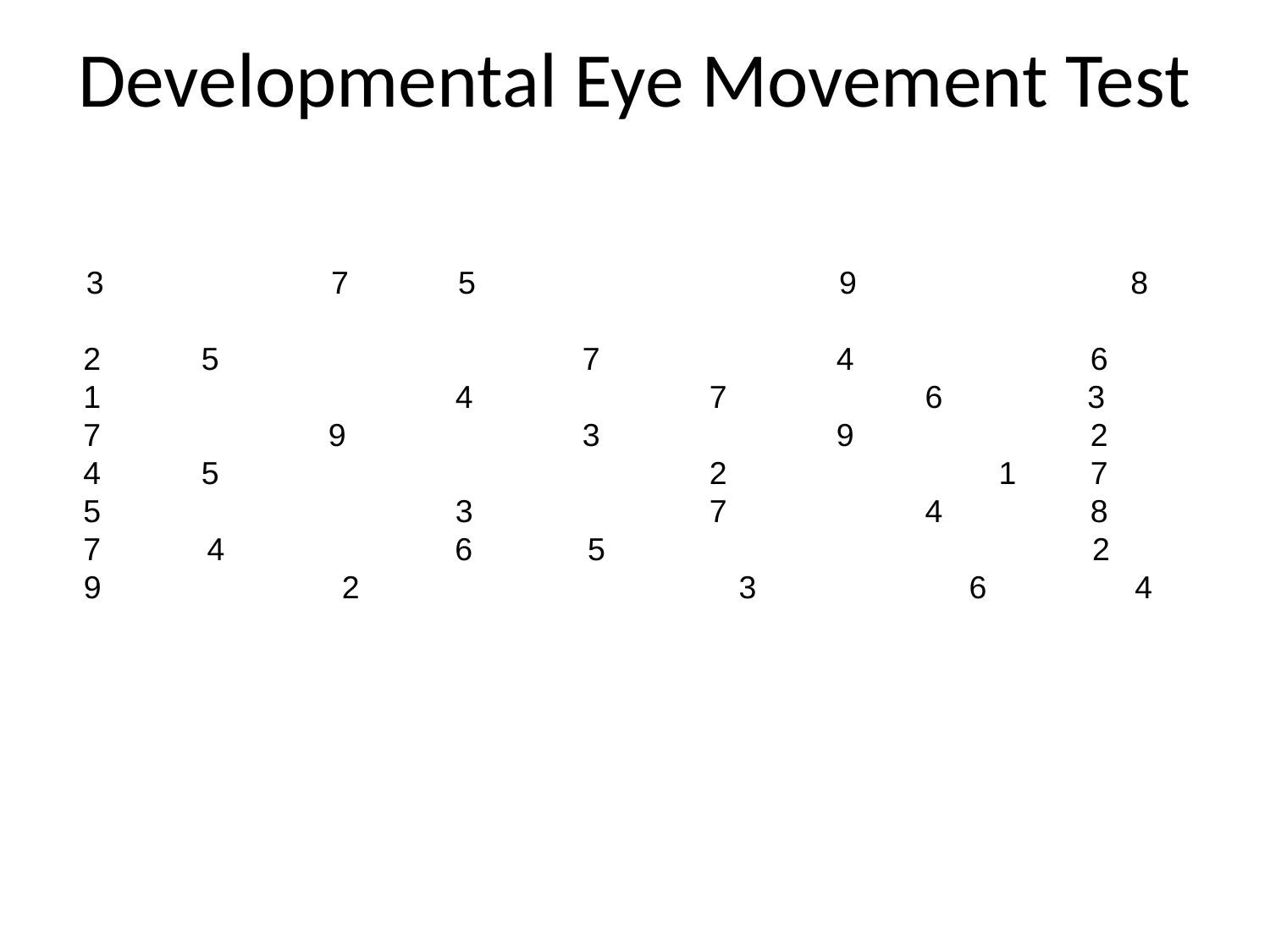

# Developmental Eye Movement Test
 3		7	5			9	              8
 2	5			7		4		6
 1			4		7	          6	              3
 7		9		3		9		2
 4	5				2		    1	7
 5			3		7	          4		8
 7            4                          6             5                                                       2
 9                          2                                         3                       6                4